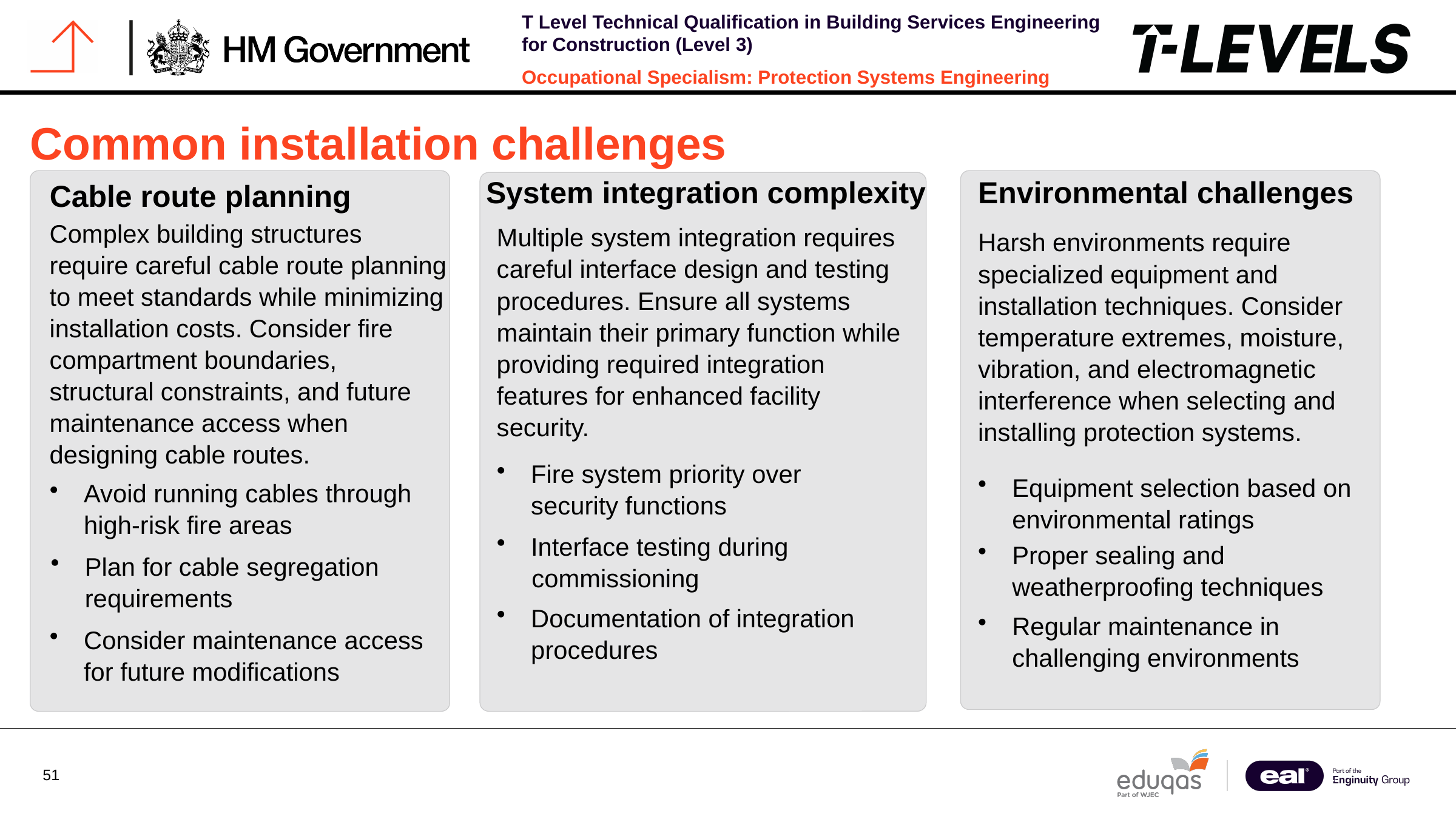

Common installation challenges

System integration complexity
Environmental challenges
Cable route planning
Complex building structures require careful cable route planning to meet standards while minimizing installation costs. Consider fire compartment boundaries, structural constraints, and future maintenance access when designing cable routes.
Multiple system integration requires careful interface design and testing procedures. Ensure all systems maintain their primary function while providing required integration features for enhanced facility security.
Harsh environments require specialized equipment and installation techniques. Consider temperature extremes, moisture, vibration, and electromagnetic interference when selecting and installing protection systems.
Fire system priority over security functions
Equipment selection based on environmental ratings
Avoid running cables through high-risk fire areas
Interface testing during
     commissioning
Proper sealing and weatherproofing techniques
Plan for cable segregation requirements
Documentation of integration procedures
Regular maintenance in challenging environments
Consider maintenance access for future modifications